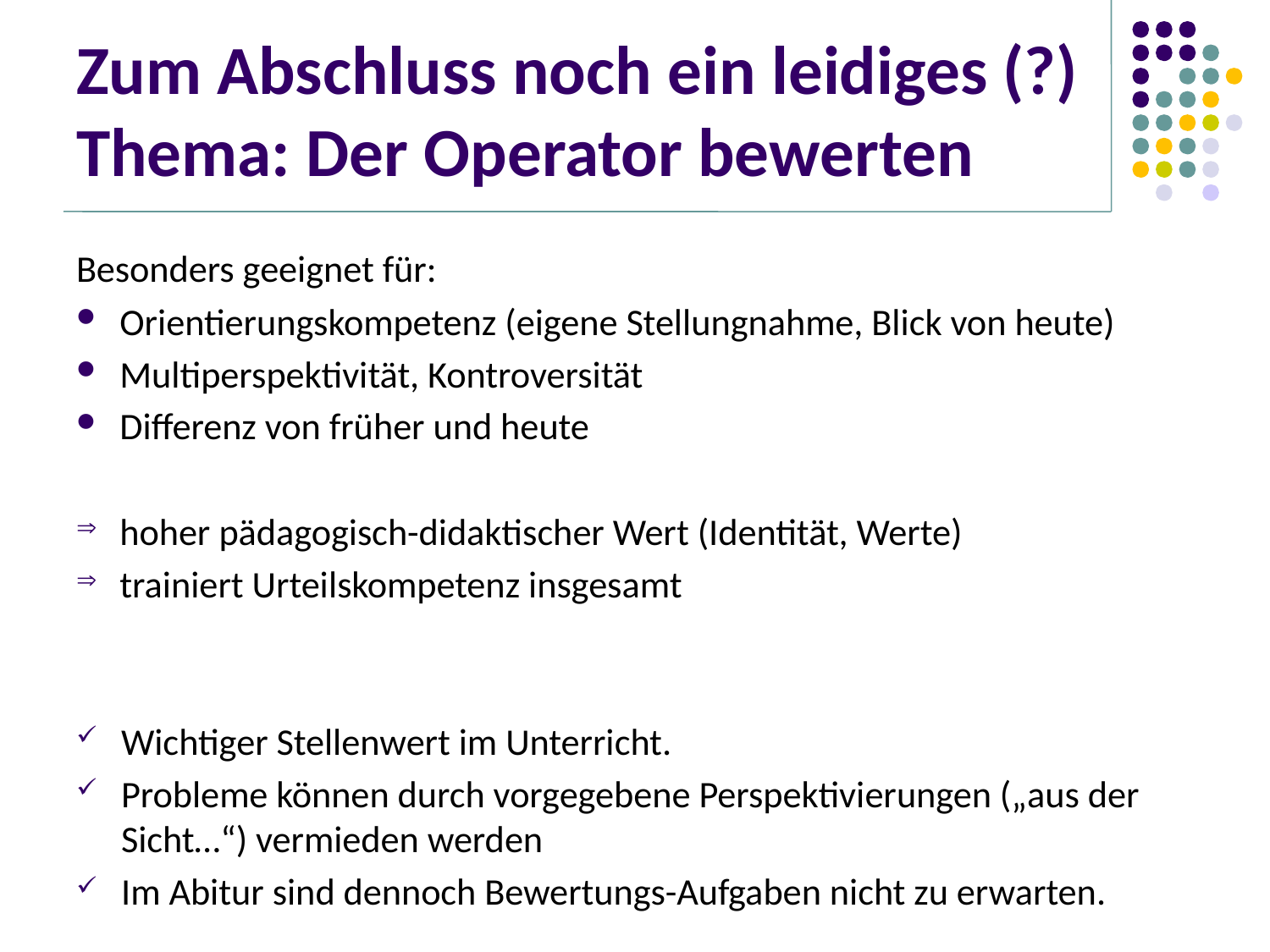

# Zum Abschluss noch ein leidiges (?) Thema: Der Operator bewerten
Besonders geeignet für:
Orientierungskompetenz (eigene Stellungnahme, Blick von heute)
Multiperspektivität, Kontroversität
Differenz von früher und heute

hoher pädagogisch-didaktischer Wert (Identität, Werte)
trainiert Urteilskompetenz insgesamt

Wichtiger Stellenwert im Unterricht.
Probleme können durch vorgegebene Perspektivierungen („aus der Sicht…“) vermieden werden
Im Abitur sind dennoch Bewertungs-Aufgaben nicht zu erwarten.